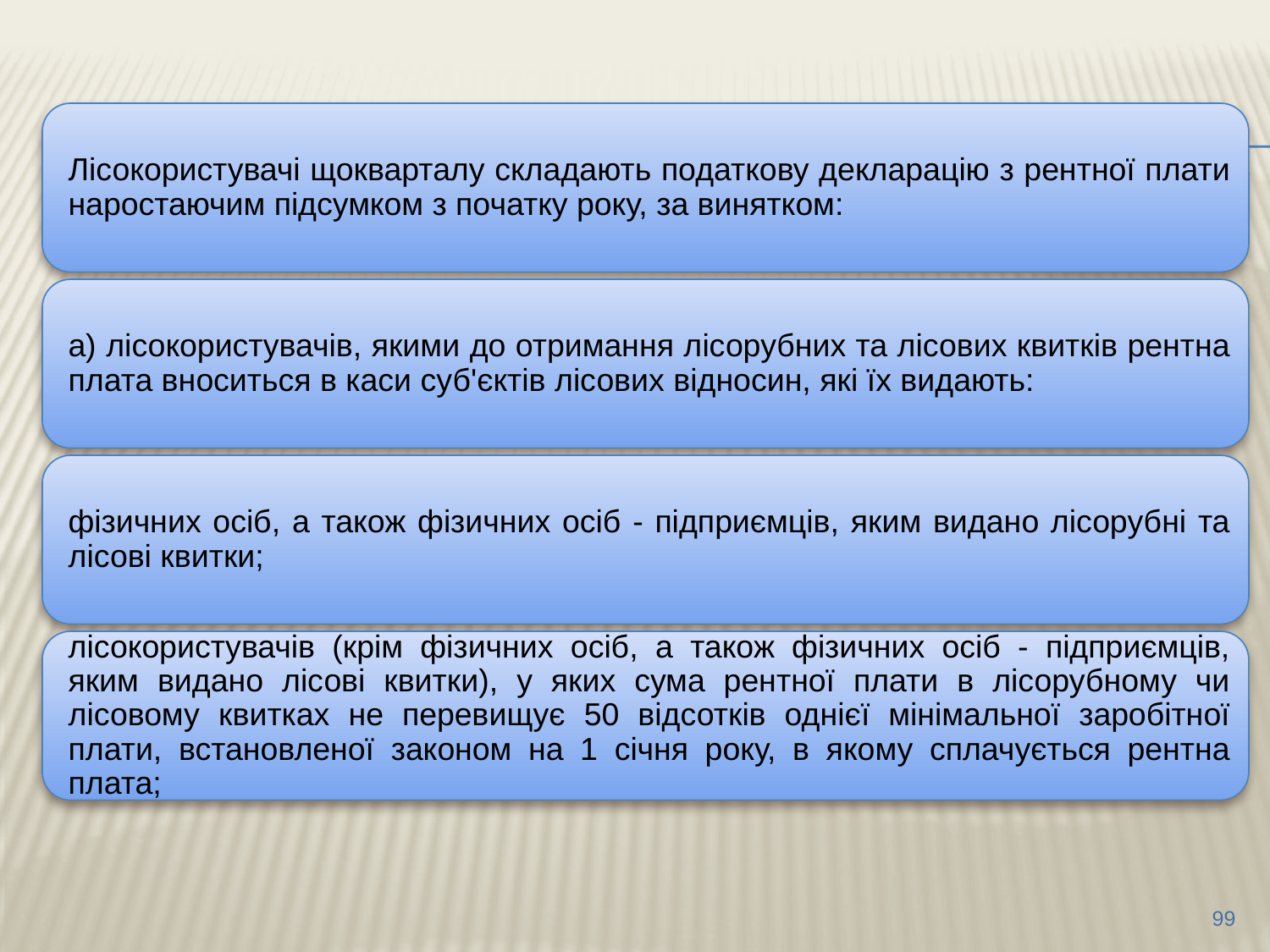

Лісокористувачі щокварталу складають податкову декларацію з рентної плати наростаючим підсумком з початку року, за винятком:
а) лісокористувачів, якими до отримання лісорубних та лісових квитків рентна плата вноситься в каси суб'єктів лісових відносин, які їх видають:
фізичних осіб, а також фізичних осіб - підприємців, яким видано лісорубні та лісові квитки;
лісокористувачів (крім фізичних осіб, а також фізичних осіб - підприємців, яким видано лісові квитки), у яких сума рентної плати в лісорубному чи лісовому квитках не перевищує 50 відсотків однієї мінімальної заробітної плати, встановленої законом на 1 січня року, в якому сплачується рентна плата;
99